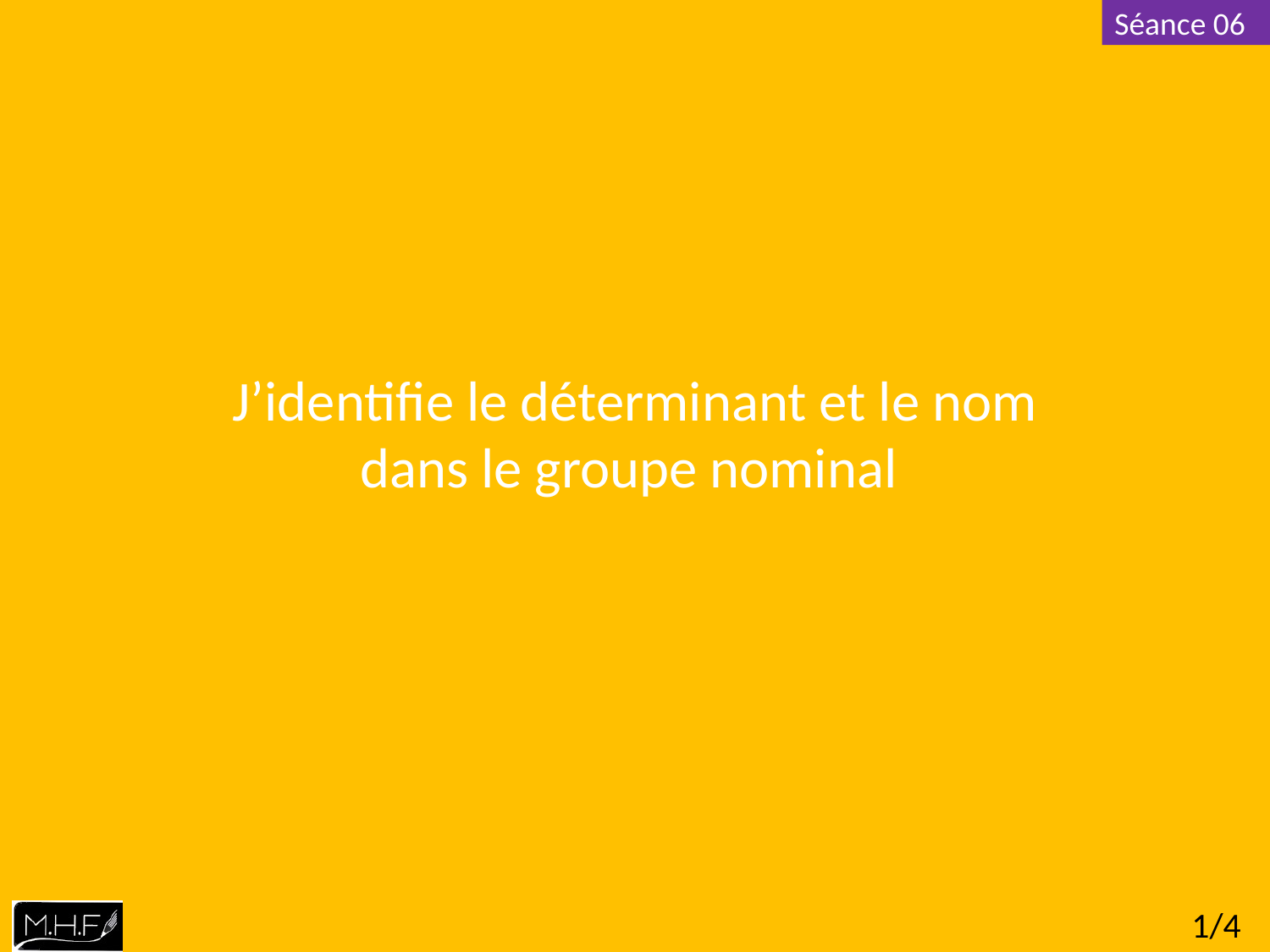

J’identifie le déterminant et le nom dans le groupe nominal
1/4